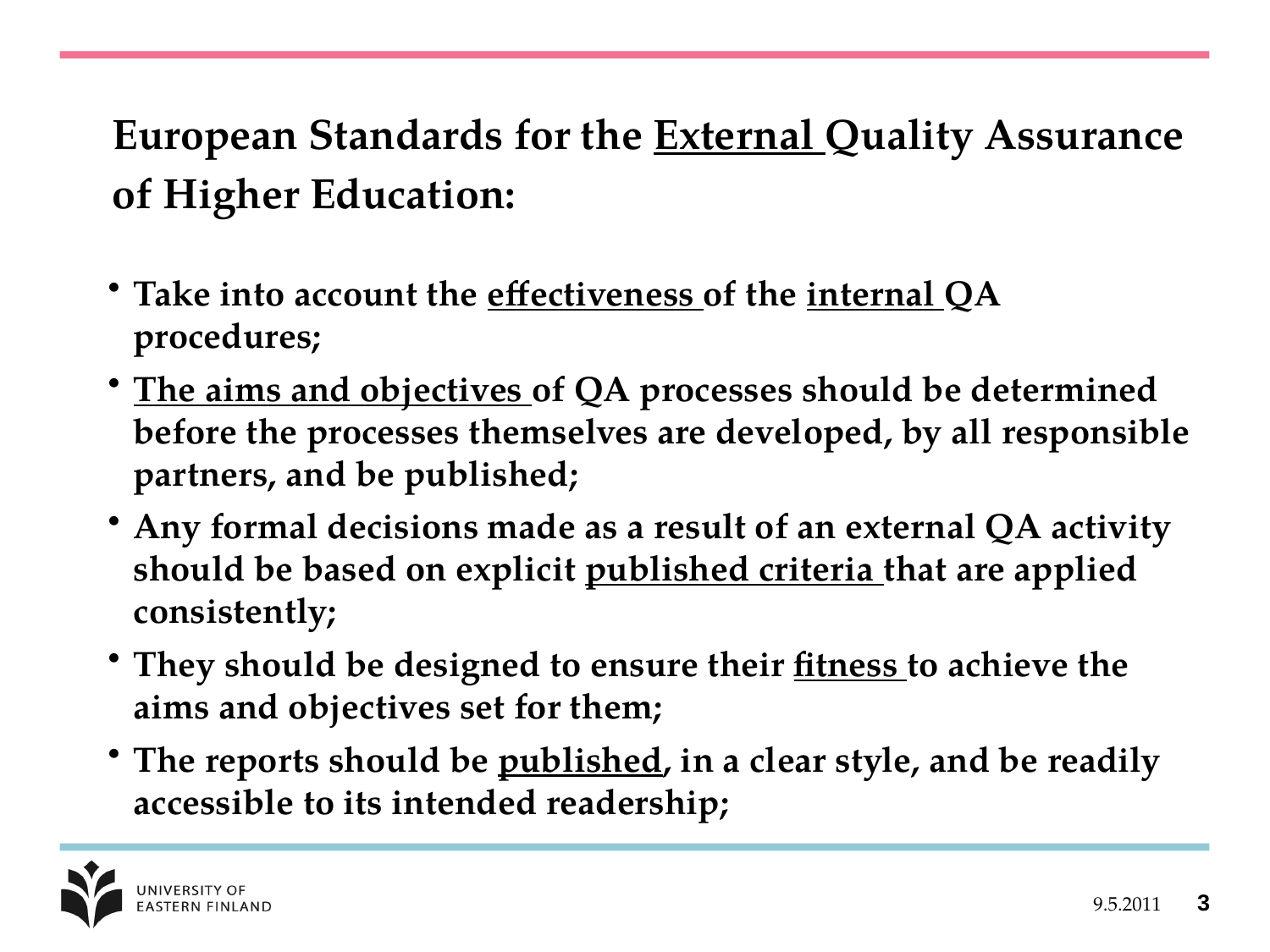

# European Standards for the External Quality Assurance of Higher Education:
Take into account the effectiveness of the internal QA procedures;
The aims and objectives of QA processes should be determined before the processes themselves are developed, by all responsible partners, and be published;
Any formal decisions made as a result of an external QA activity should be based on explicit published criteria that are applied consistently;
They should be designed to ensure their fitness to achieve the aims and objectives set for them;
The reports should be published, in a clear style, and be readily accessible to its intended readership;
9.5.2011
3